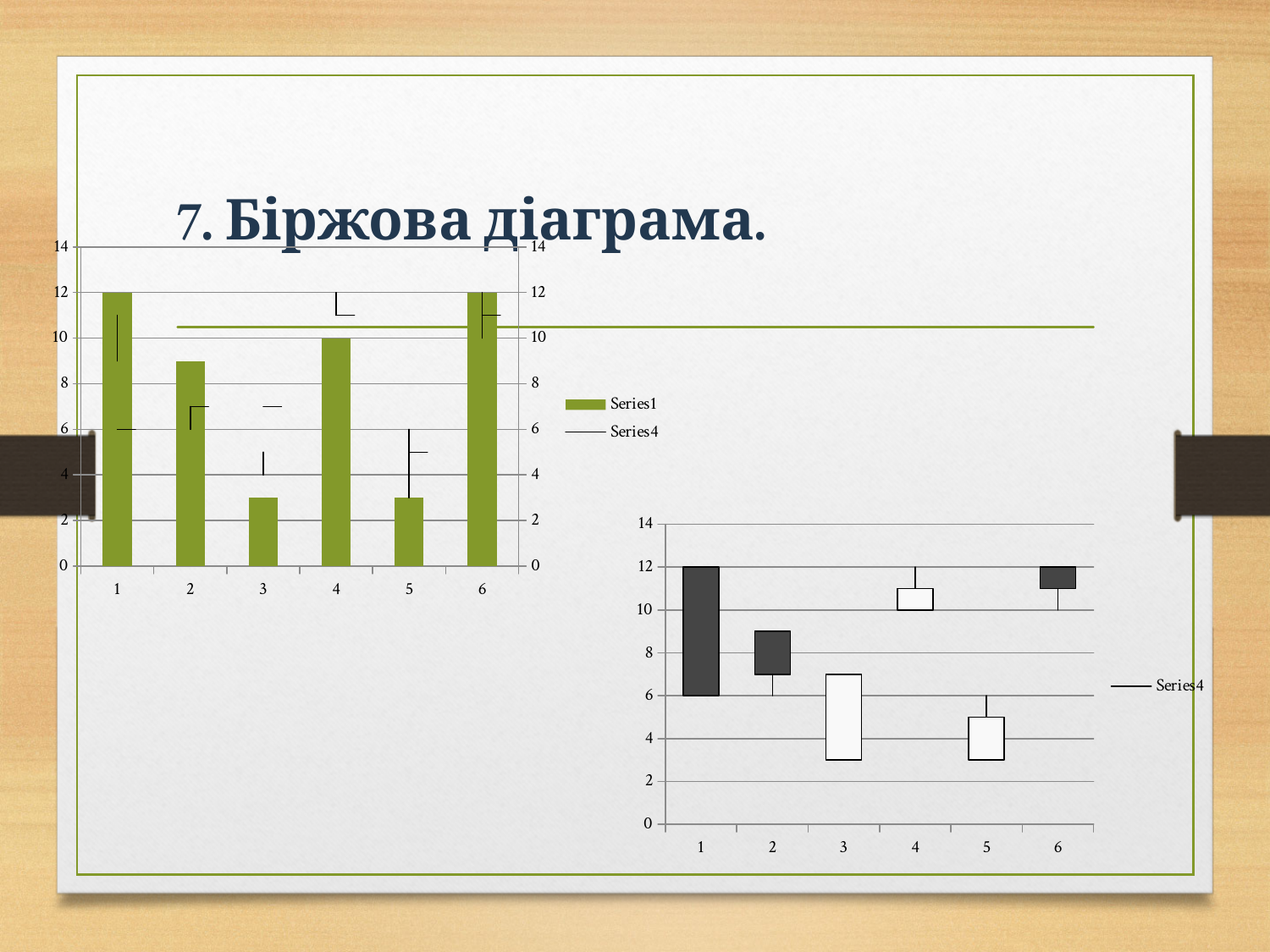

# 7. Біржова діаграма.

[unsupported chart]

[unsupported chart]